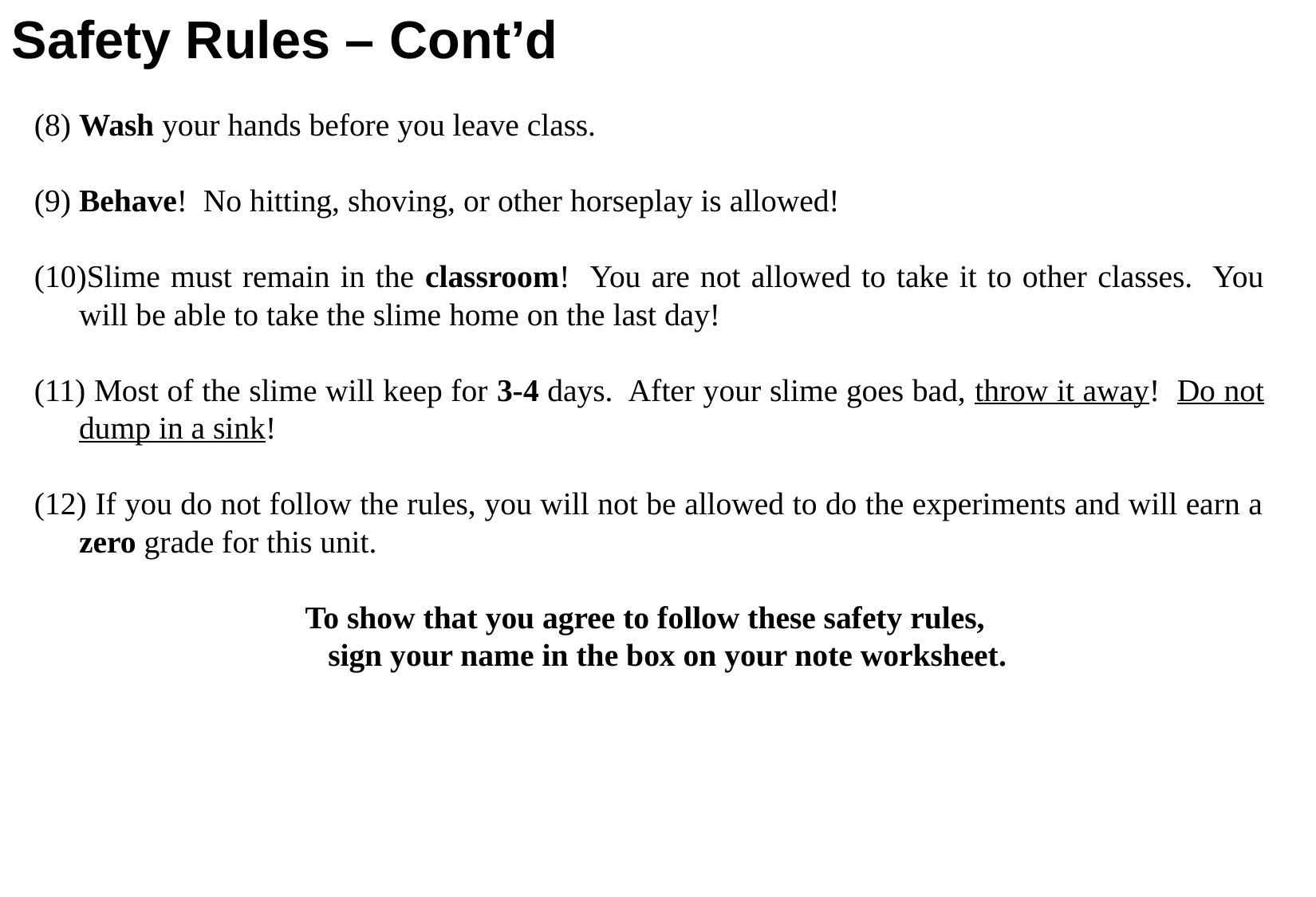

Safety Rules – Cont’d
(8) Wash your hands before you leave class.

(9) Behave!  No hitting, shoving, or other horseplay is allowed!

Slime must remain in the classroom!  You are not allowed to take it to other classes.  You will be able to take the slime home on the last day!

(11) Most of the slime will keep for 3-4 days.  After your slime goes bad, throw it away!  Do not dump in a sink!

(12) If you do not follow the rules, you will not be allowed to do the experiments and will earn a zero grade for this unit.

To show that you agree to follow these safety rules,
sign your name in the box on your note worksheet.